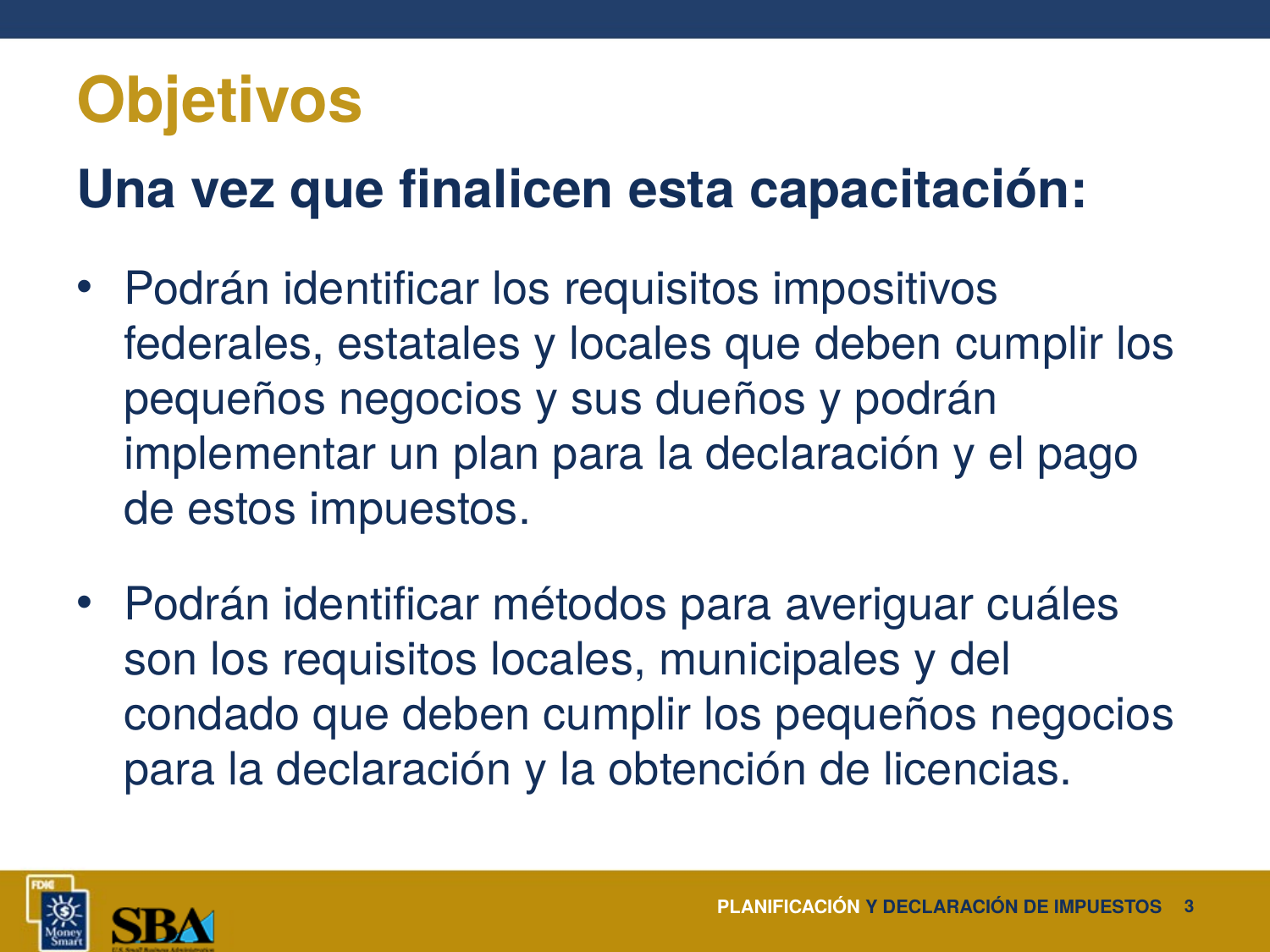

# Objetivos
Una vez que finalicen esta capacitación:
Podrán identificar los requisitos impositivos federales, estatales y locales que deben cumplir los pequeños negocios y sus dueños y podrán implementar un plan para la declaración y el pago de estos impuestos.
Podrán identificar métodos para averiguar cuáles son los requisitos locales, municipales y del condado que deben cumplir los pequeños negocios para la declaración y la obtención de licencias.